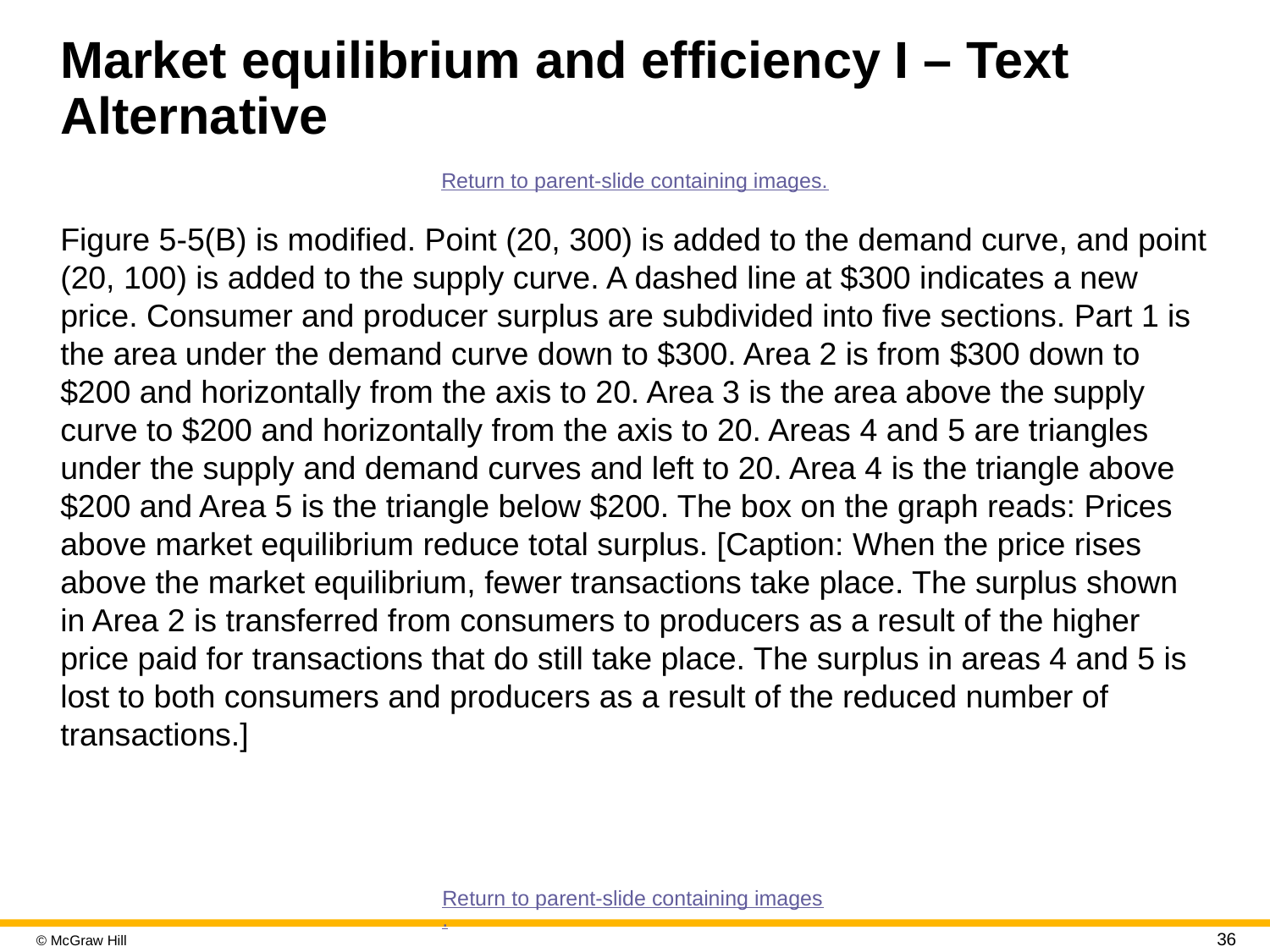

# Market equilibrium and efficiency I – Text Alternative
Return to parent-slide containing images.
Figure 5-5(B) is modified. Point (20, 300) is added to the demand curve, and point (20, 100) is added to the supply curve. A dashed line at $300 indicates a new price. Consumer and producer surplus are subdivided into five sections. Part 1 is the area under the demand curve down to $300. Area 2 is from $300 down to $200 and horizontally from the axis to 20. Area 3 is the area above the supply curve to $200 and horizontally from the axis to 20. Areas 4 and 5 are triangles under the supply and demand curves and left to 20. Area 4 is the triangle above $200 and Area 5 is the triangle below $200. The box on the graph reads: Prices above market equilibrium reduce total surplus. [Caption: When the price rises above the market equilibrium, fewer transactions take place. The surplus shown in Area 2 is transferred from consumers to producers as a result of the higher price paid for transactions that do still take place. The surplus in areas 4 and 5 is lost to both consumers and producers as a result of the reduced number of transactions.]
Return to parent-slide containing images.